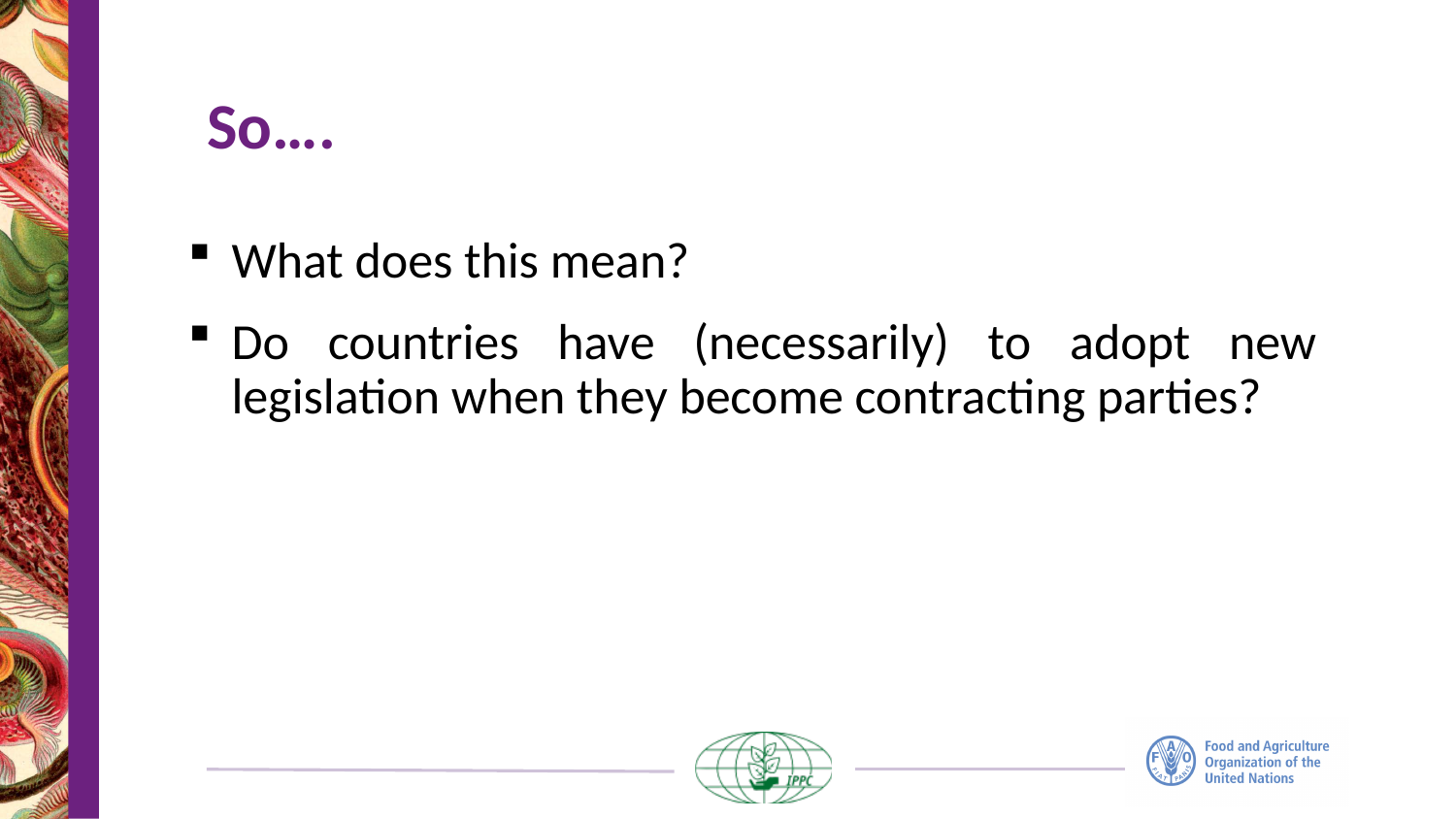

# So….
What does this mean?
Do countries have (necessarily) to adopt new legislation when they become contracting parties?